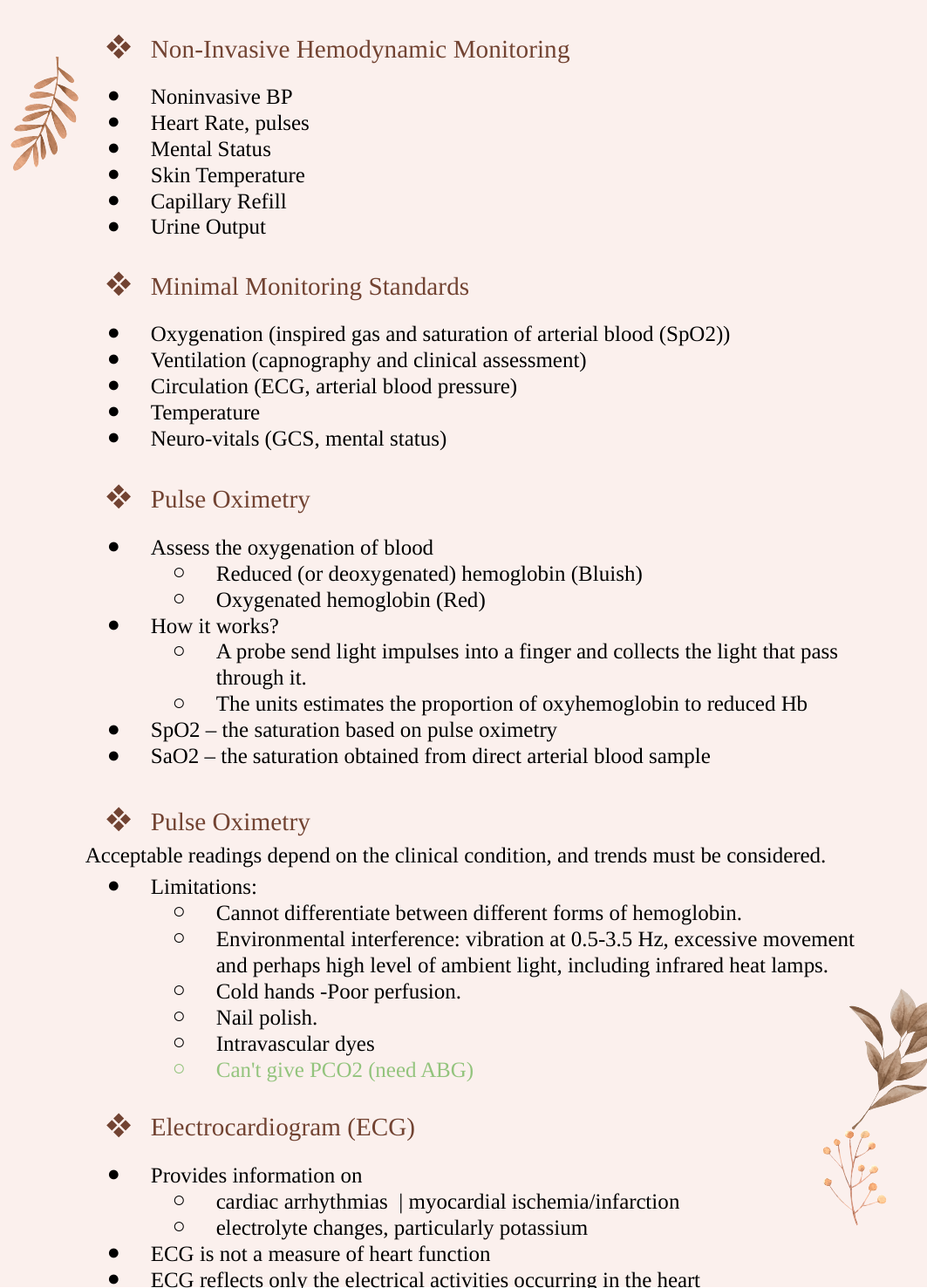

Non-Invasive Hemodynamic Monitoring

Noninvasive BP
Heart Rate, pulses
Mental Status
Skin Temperature
Capillary Refill
Urine Output

Minimal Monitoring Standards

Oxygenation (inspired gas and saturation of arterial blood (SpO2))
Ventilation (capnography and clinical assessment)
Circulation (ECG, arterial blood pressure)
Temperature
Neuro-vitals (GCS, mental status)

Pulse Oximetry

Assess the oxygenation of blood
Reduced (or deoxygenated) hemoglobin (Bluish)
Oxygenated hemoglobin (Red)
How it works?
A probe send light impulses into a finger and collects the light that pass through it.
The units estimates the proportion of oxyhemoglobin to reduced Hb
SpO2 – the saturation based on pulse oximetry
SaO2 – the saturation obtained from direct arterial blood sample

Pulse Oximetry
Acceptable readings depend on the clinical condition, and trends must be considered.
Limitations:
Cannot differentiate between different forms of hemoglobin.
Environmental interference: vibration at 0.5-3.5 Hz, excessive movement and perhaps high level of ambient light, including infrared heat lamps.
Cold hands -Poor perfusion.
Nail polish.
Intravascular dyes
Can't give PCO2 (need ABG)

Electrocardiogram (ECG)

Provides information on
cardiac arrhythmias  | myocardial ischemia/infarction
electrolyte changes, particularly potassium
ECG is not a measure of heart function
ECG reflects only the electrical activities occurring in the heart